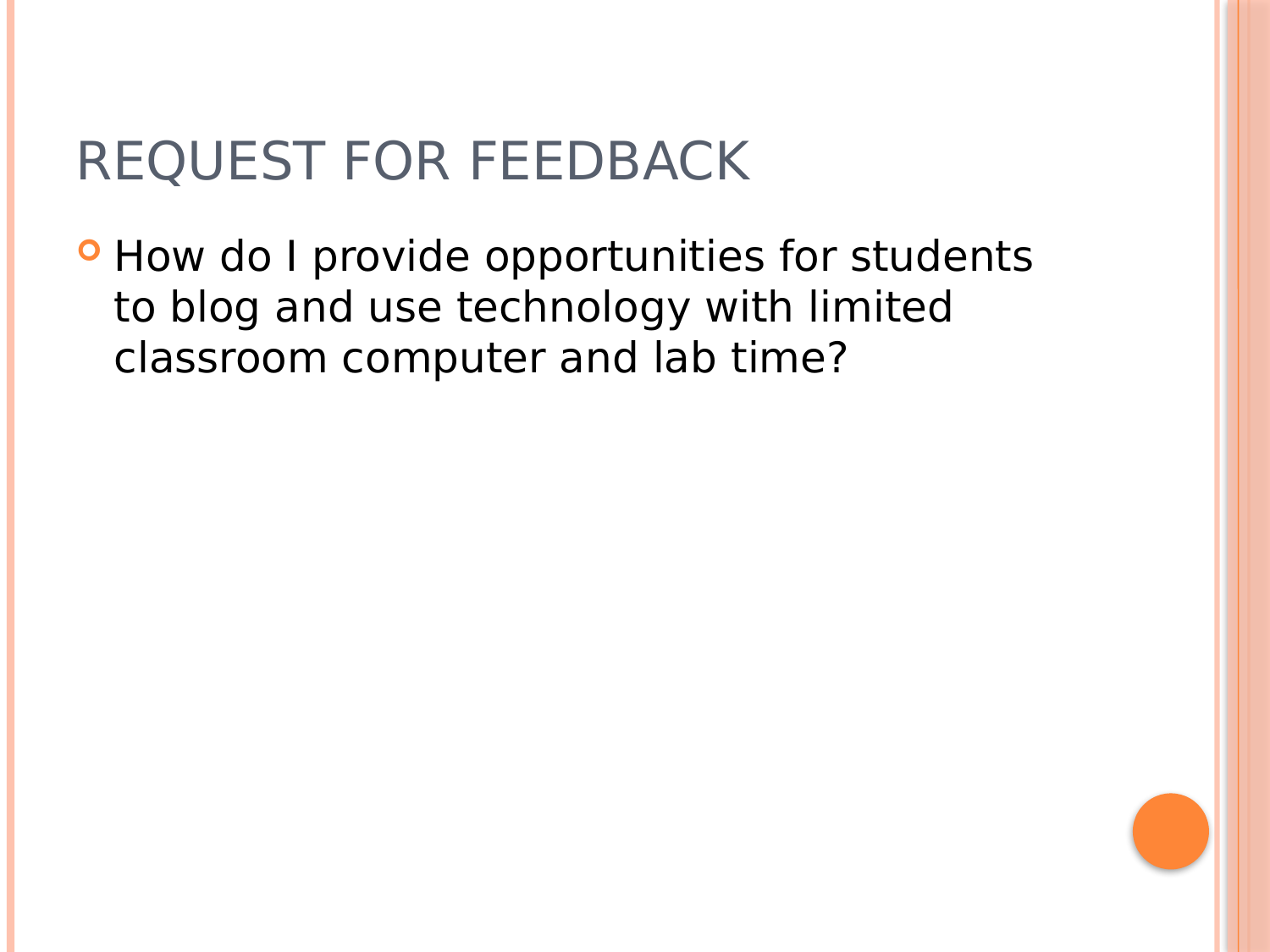

# Request for Feedback
How do I provide opportunities for students to blog and use technology with limited classroom computer and lab time?